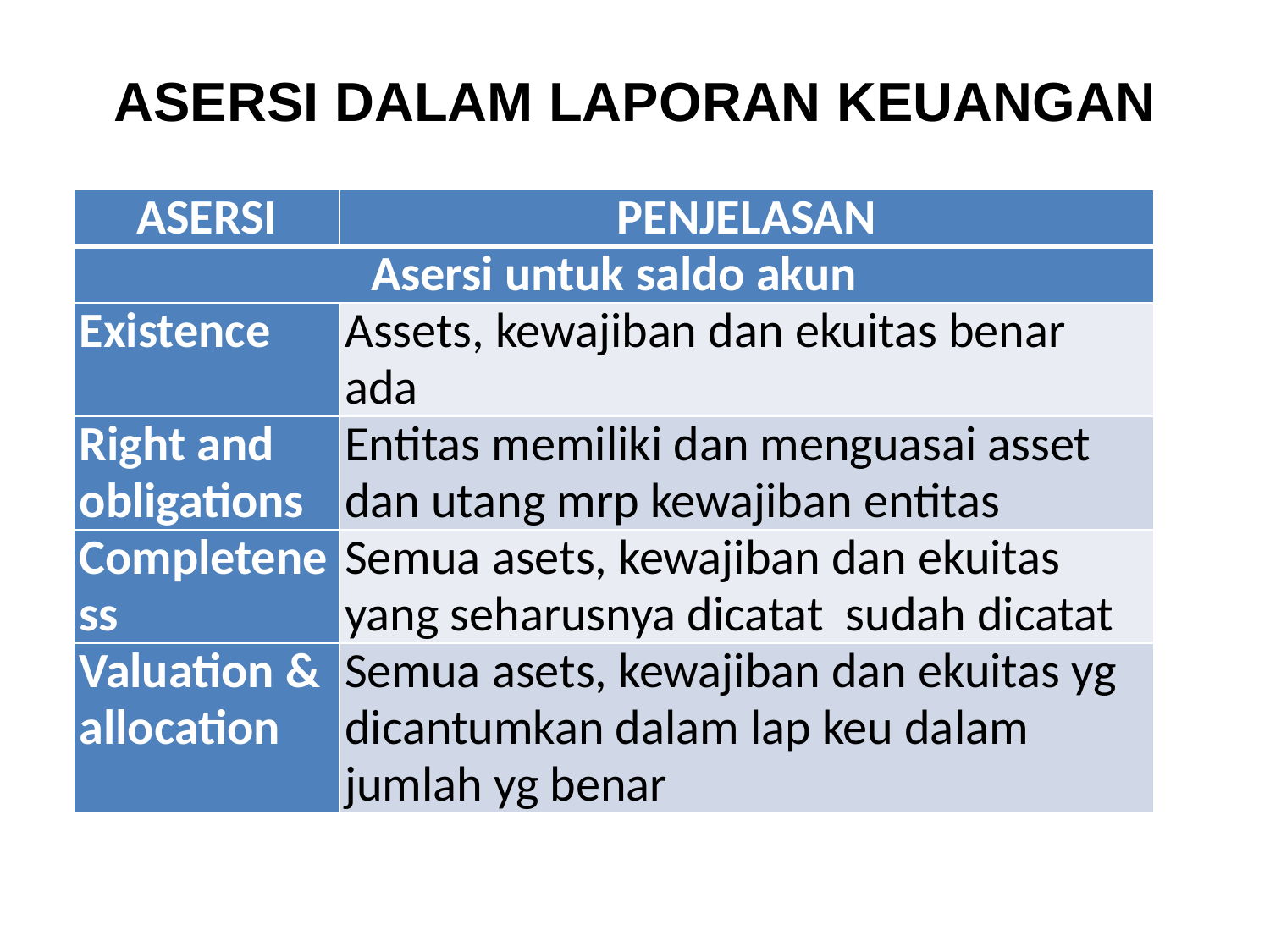

# ASERSI DALAM LAPORAN KEUANGAN
| ASERSI | PENJELASAN |
| --- | --- |
| Asersi untuk saldo akun |  |
| Existence | Assets, kewajiban dan ekuitas benar ada |
| Right and obligations | Entitas memiliki dan menguasai asset dan utang mrp kewajiban entitas |
| Completeness | Semua asets, kewajiban dan ekuitas yang seharusnya dicatat sudah dicatat |
| Valuation & allocation | Semua asets, kewajiban dan ekuitas yg dicantumkan dalam lap keu dalam jumlah yg benar |